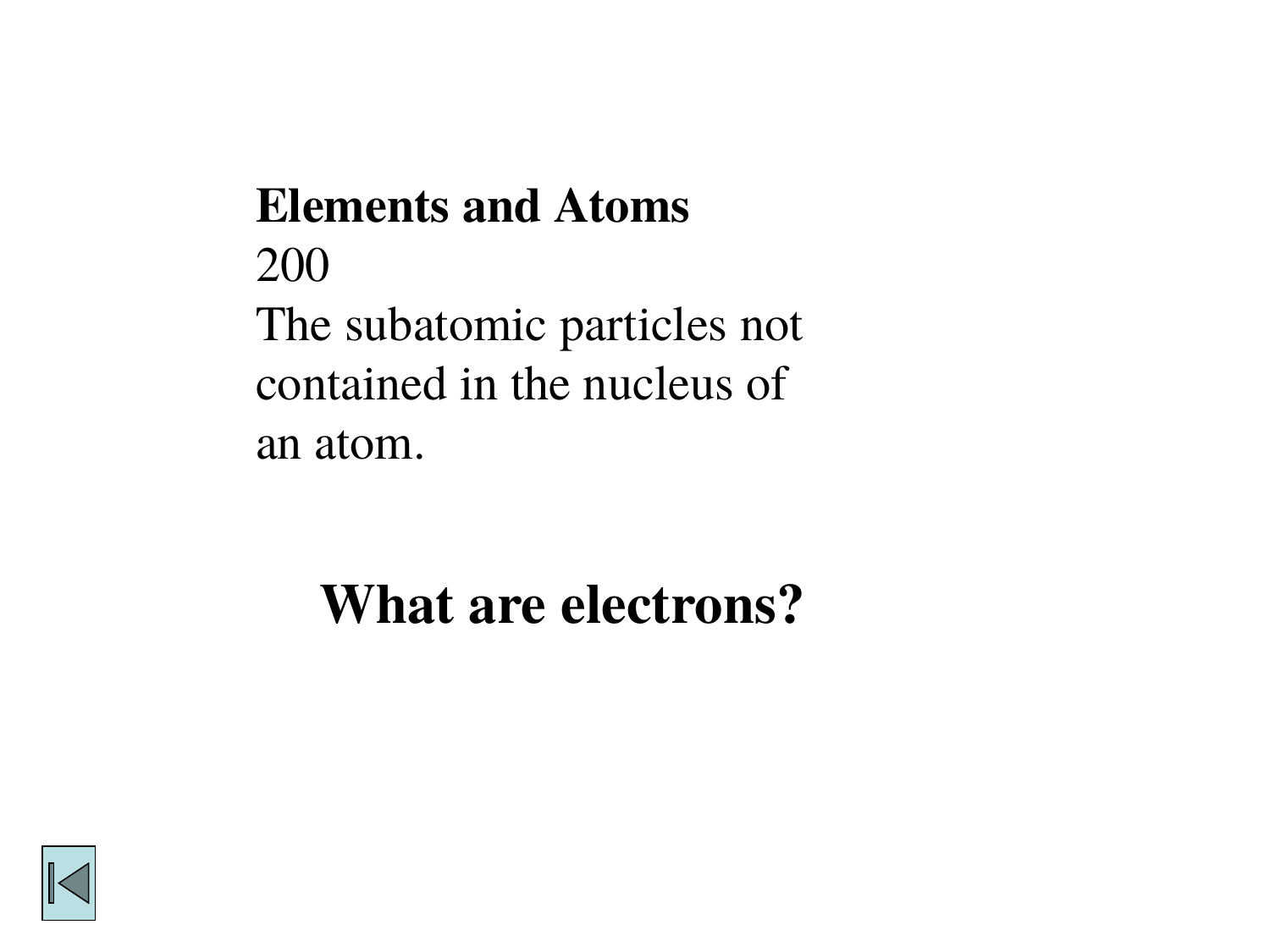

Elements and Atoms
200
The subatomic particles not contained in the nucleus of an atom.
What are electrons?